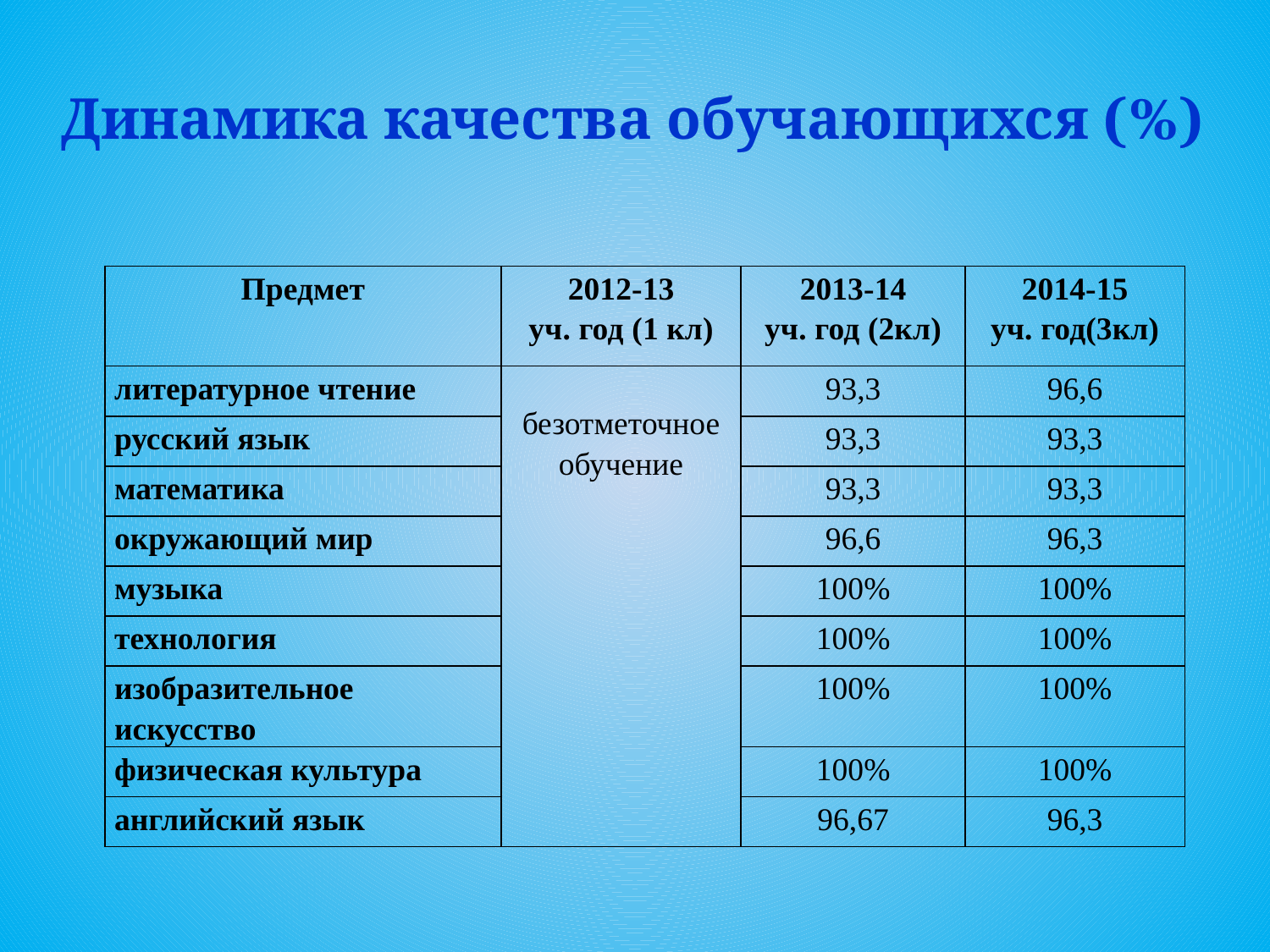

# Динамика качества обучающихся (%)
| Предмет | 2012-13 уч. год (1 кл) | 2013-14 уч. год (2кл) | 2014-15 уч. год(3кл) |
| --- | --- | --- | --- |
| литературное чтение | безотметочное обучение | 93,3 | 96,6 |
| русский язык |  | 93,3 | 93,3 |
| математика |  | 93,3 | 93,3 |
| окружающий мир |  | 96,6 | 96,3 |
| музыка |  | 100% | 100% |
| технология |  | 100% | 100% |
| изобразительное искусство |  | 100% | 100% |
| физическая культура |  | 100% | 100% |
| английский язык |  | 96,67 | 96,3 |